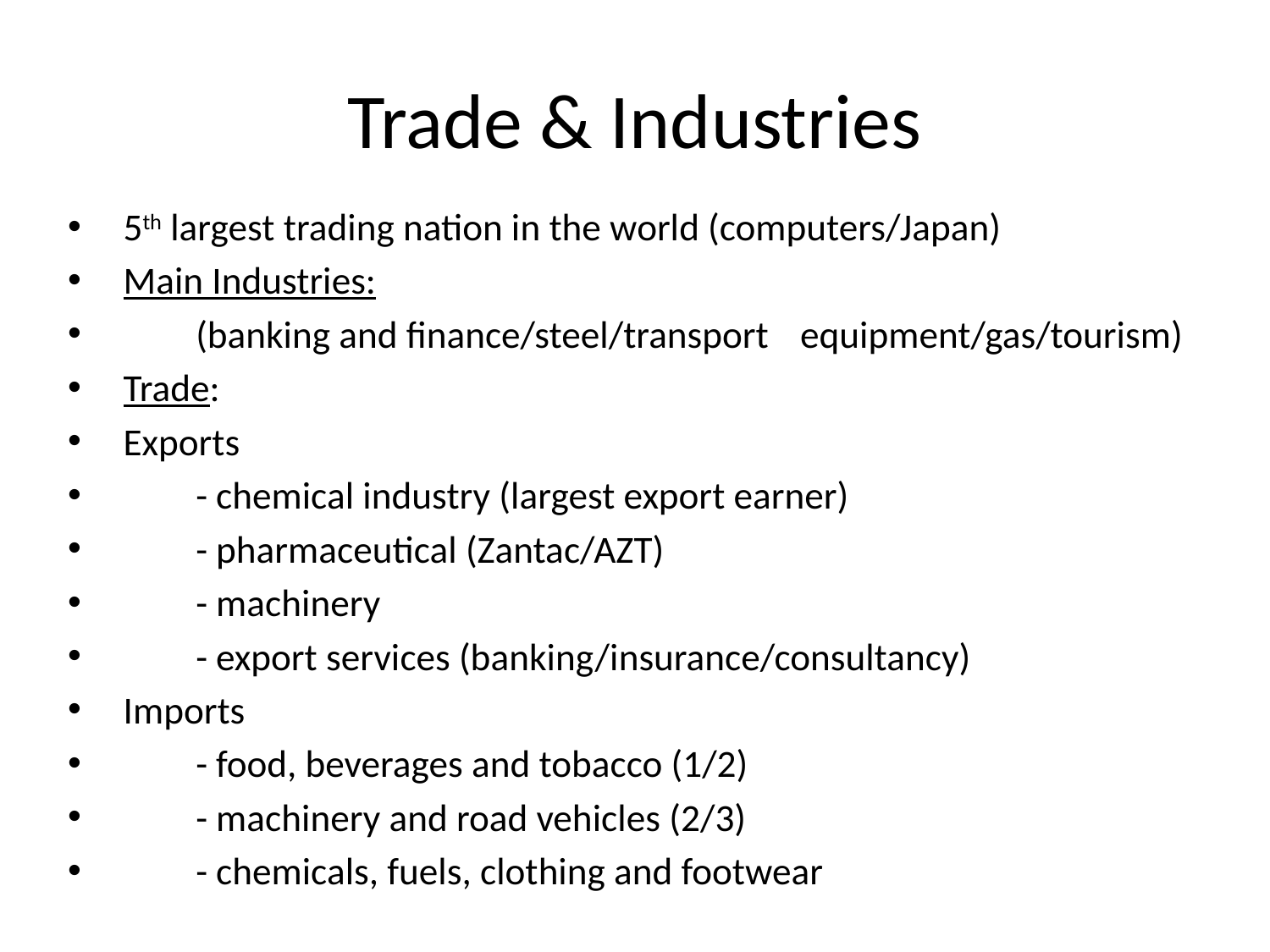

# Trade & Industries
5th largest trading nation in the world (computers/Japan)
Main Industries:
	(banking and finance/steel/transport 	equipment/gas/tourism)
Trade:
Exports
	- chemical industry (largest export earner)
	- pharmaceutical (Zantac/AZT)
	- machinery
	- export services (banking/insurance/consultancy)
Imports
	- food, beverages and tobacco (1/2)
	- machinery and road vehicles (2/3)
	- chemicals, fuels, clothing and footwear